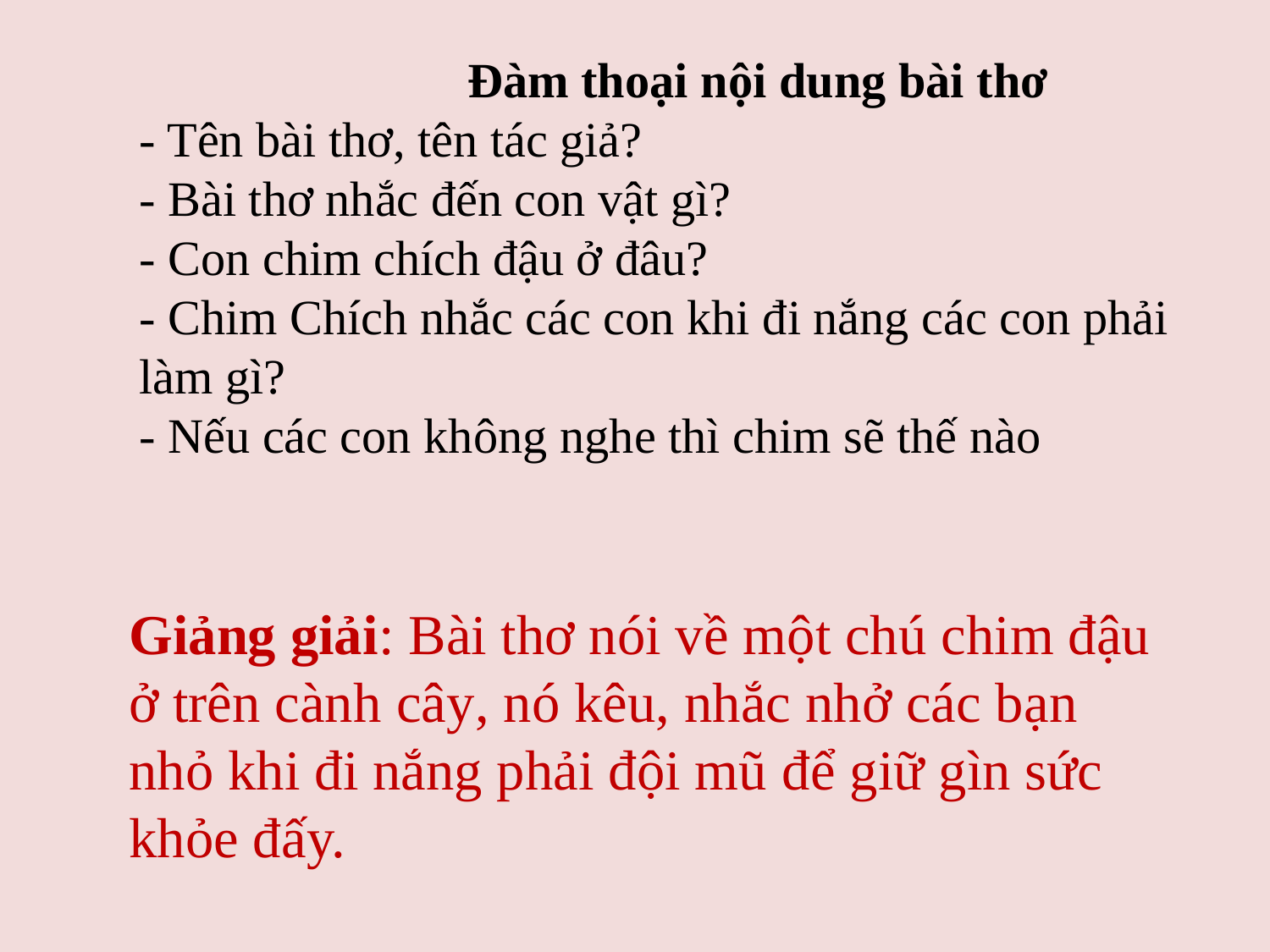

Đàm thoại nội dung bài thơ
- Tên bài thơ, tên tác giả?
- Bài thơ nhắc đến con vật gì?
- Con chim chích đậu ở đâu?
- Chim Chích nhắc các con khi đi nắng các con phải làm gì?
- Nếu các con không nghe thì chim sẽ thế nào
Giảng giải: Bài thơ nói về một chú chim đậu ở trên cành cây, nó kêu, nhắc nhở các bạn nhỏ khi đi nắng phải đội mũ để giữ gìn sức khỏe đấy.